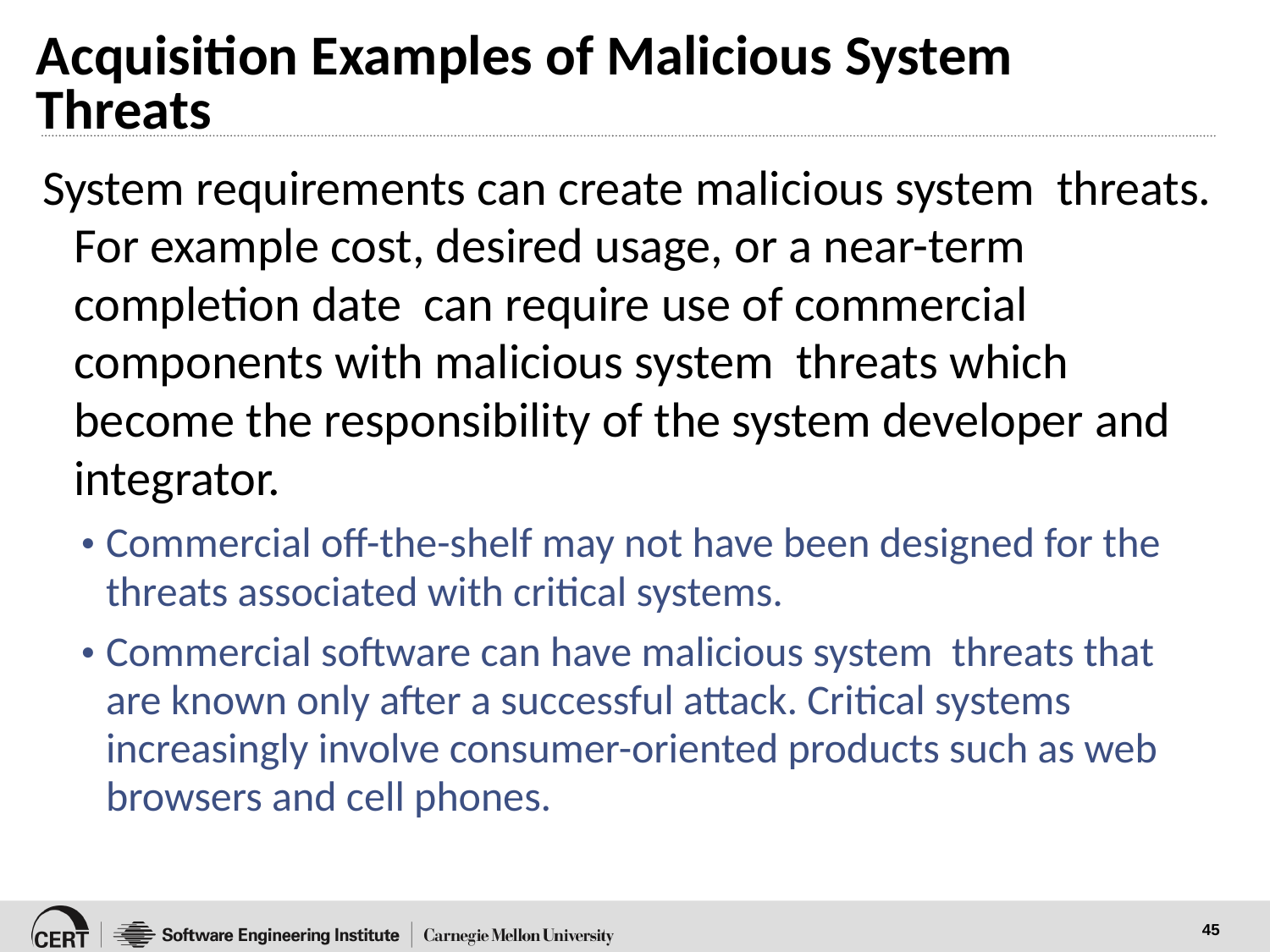

# Acquisition Examples of Malicious System  Threats
System requirements can create malicious system  threats. For example cost, desired usage, or a near-term completion date  can require use of commercial components with malicious system  threats which become the responsibility of the system developer and integrator.
Commercial off-the-shelf may not have been designed for the threats associated with critical systems.
Commercial software can have malicious system  threats that are known only after a successful attack. Critical systems increasingly involve consumer-oriented products such as web browsers and cell phones.